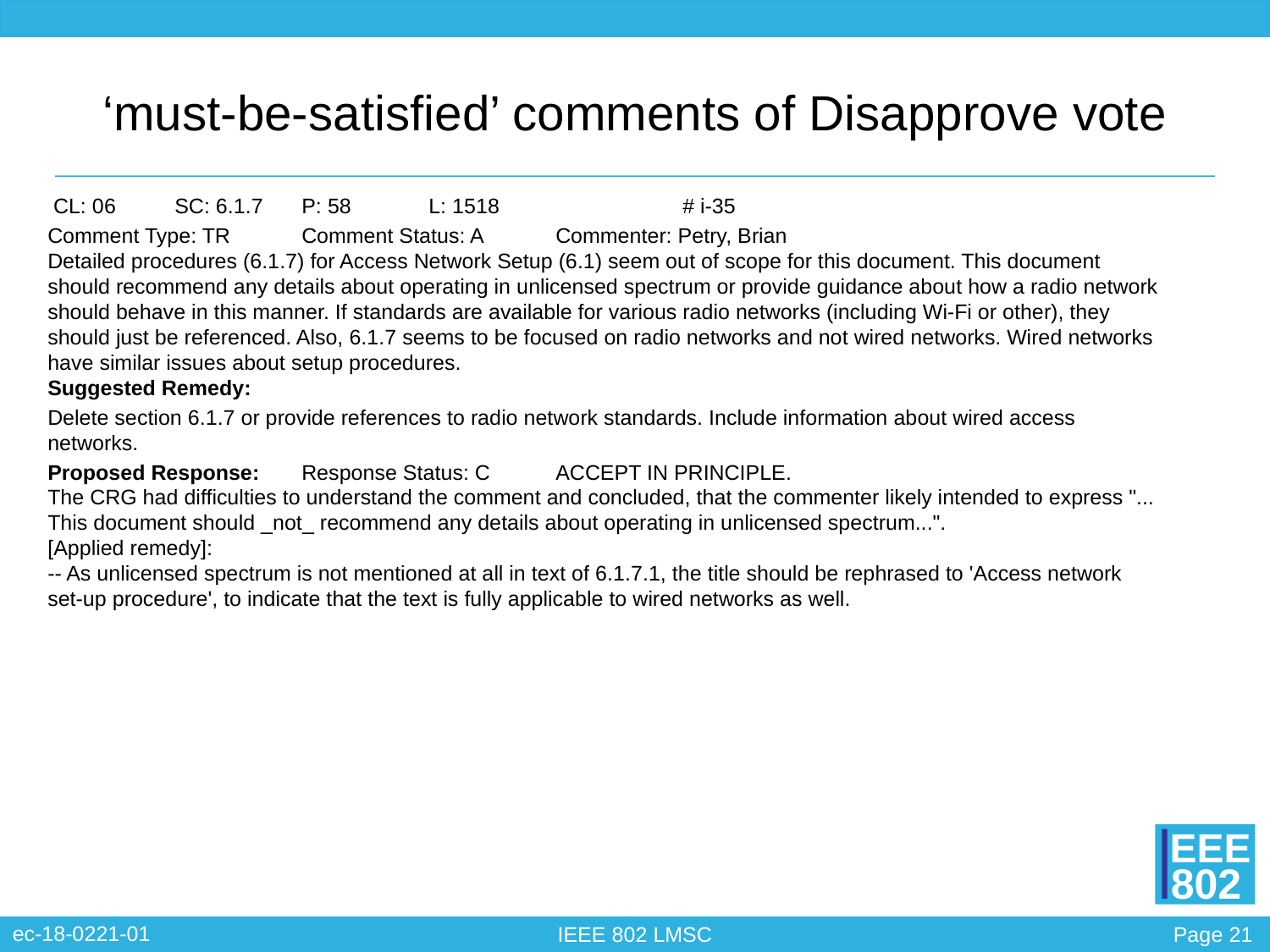

# ‘must-be-satisfied’ comments of Disapprove vote
 CL: 06 	SC: 6.1.7 	P: 58 	L: 1518 		# i-35
Comment Type: TR 	Comment Status: A 	Commenter: Petry, Brian
Detailed procedures (6.1.7) for Access Network Setup (6.1) seem out of scope for this document. This document should recommend any details about operating in unlicensed spectrum or provide guidance about how a radio network should behave in this manner. If standards are available for various radio networks (including Wi-Fi or other), they should just be referenced. Also, 6.1.7 seems to be focused on radio networks and not wired networks. Wired networks have similar issues about setup procedures.
Suggested Remedy:
Delete section 6.1.7 or provide references to radio network standards. Include information about wired access networks.
Proposed Response: 	Response Status: C 	ACCEPT IN PRINCIPLE.
The CRG had difficulties to understand the comment and concluded, that the commenter likely intended to express "... This document should _not_ recommend any details about operating in unlicensed spectrum...".
[Applied remedy]:
-- As unlicensed spectrum is not mentioned at all in text of 6.1.7.1, the title should be rephrased to 'Access network set-up procedure', to indicate that the text is fully applicable to wired networks as well.